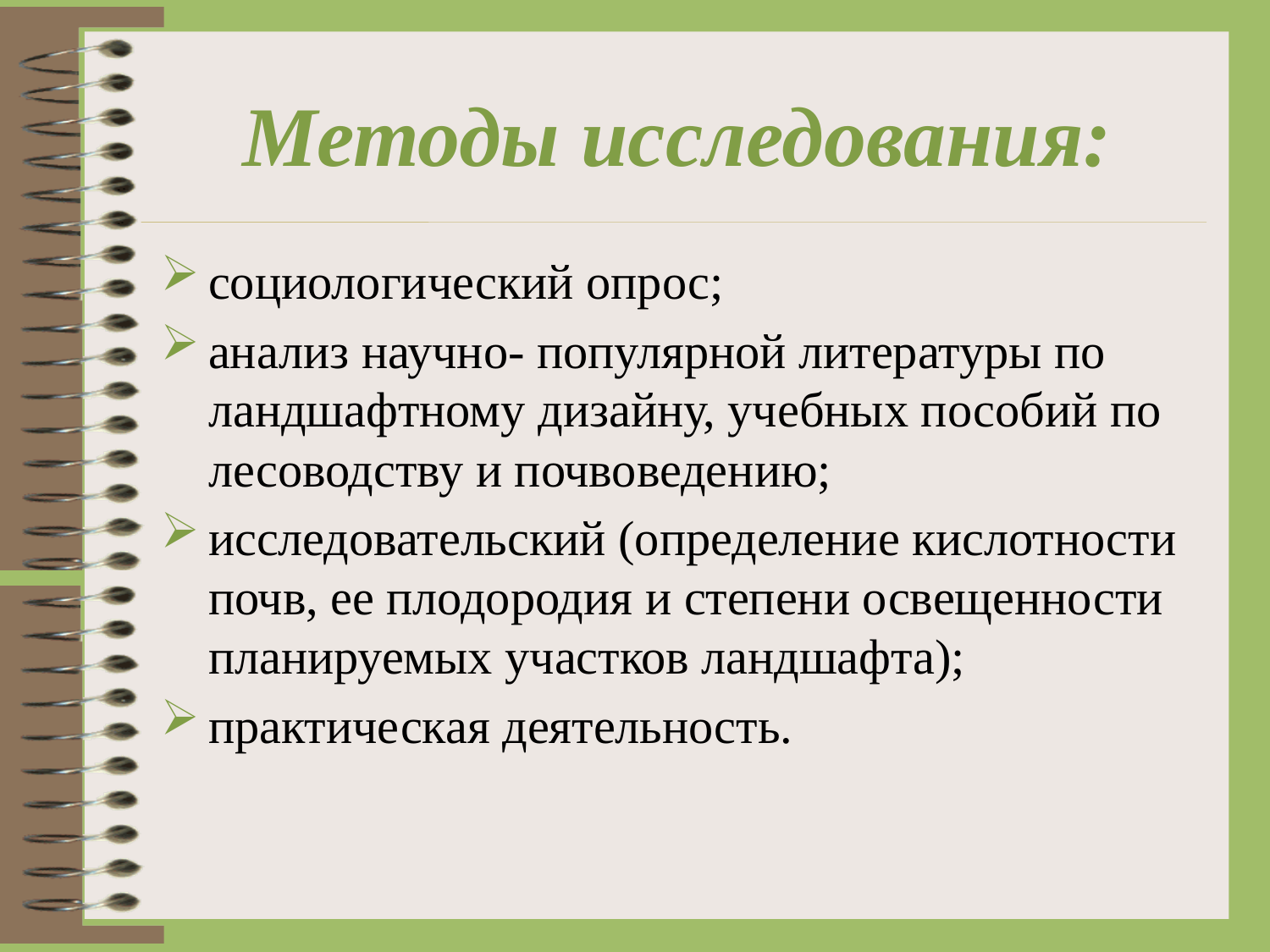

# Методы исследования:
социологический опрос;
анализ научно- популярной литературы по ландшафтному дизайну, учебных пособий по лесоводству и почвоведению;
исследовательский (определение кислотности почв, ее плодородия и степени освещенности планируемых участков ландшафта);
практическая деятельность.